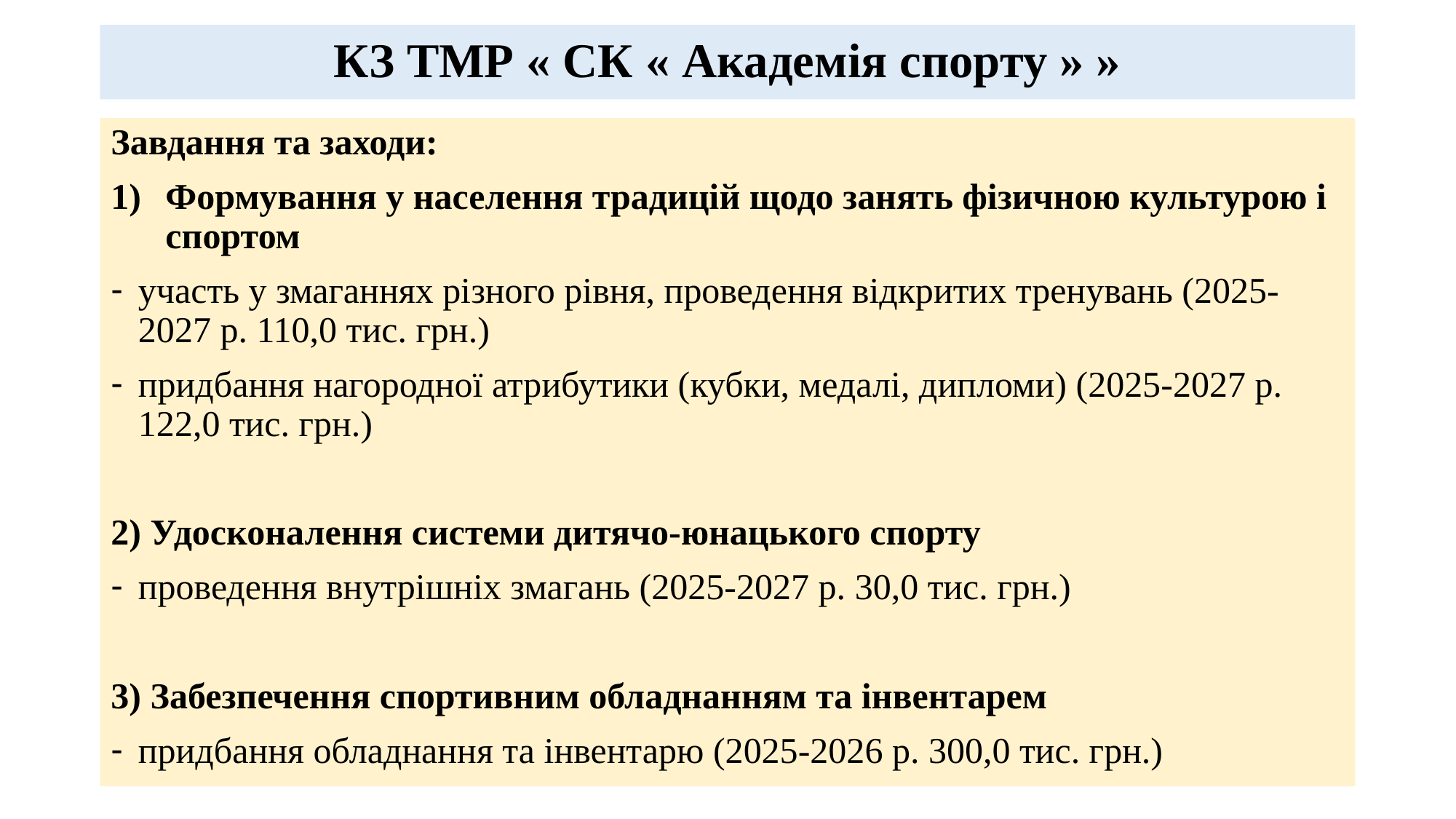

# КЗ ТМР « СК « Академія спорту » »
Завдання та заходи:
Формування у населення традицій щодо занять фізичною культурою і спортом
участь у змаганнях різного рівня, проведення відкритих тренувань (2025-2027 р. 110,0 тис. грн.)
придбання нагородної атрибутики (кубки, медалі, дипломи) (2025-2027 р. 122,0 тис. грн.)

2) Удосконалення системи дитячо-юнацького спорту
проведення внутрішніх змагань (2025-2027 р. 30,0 тис. грн.)

3) Забезпечення спортивним обладнанням та інвентарем
придбання обладнання та інвентарю (2025-2026 р. 300,0 тис. грн.)